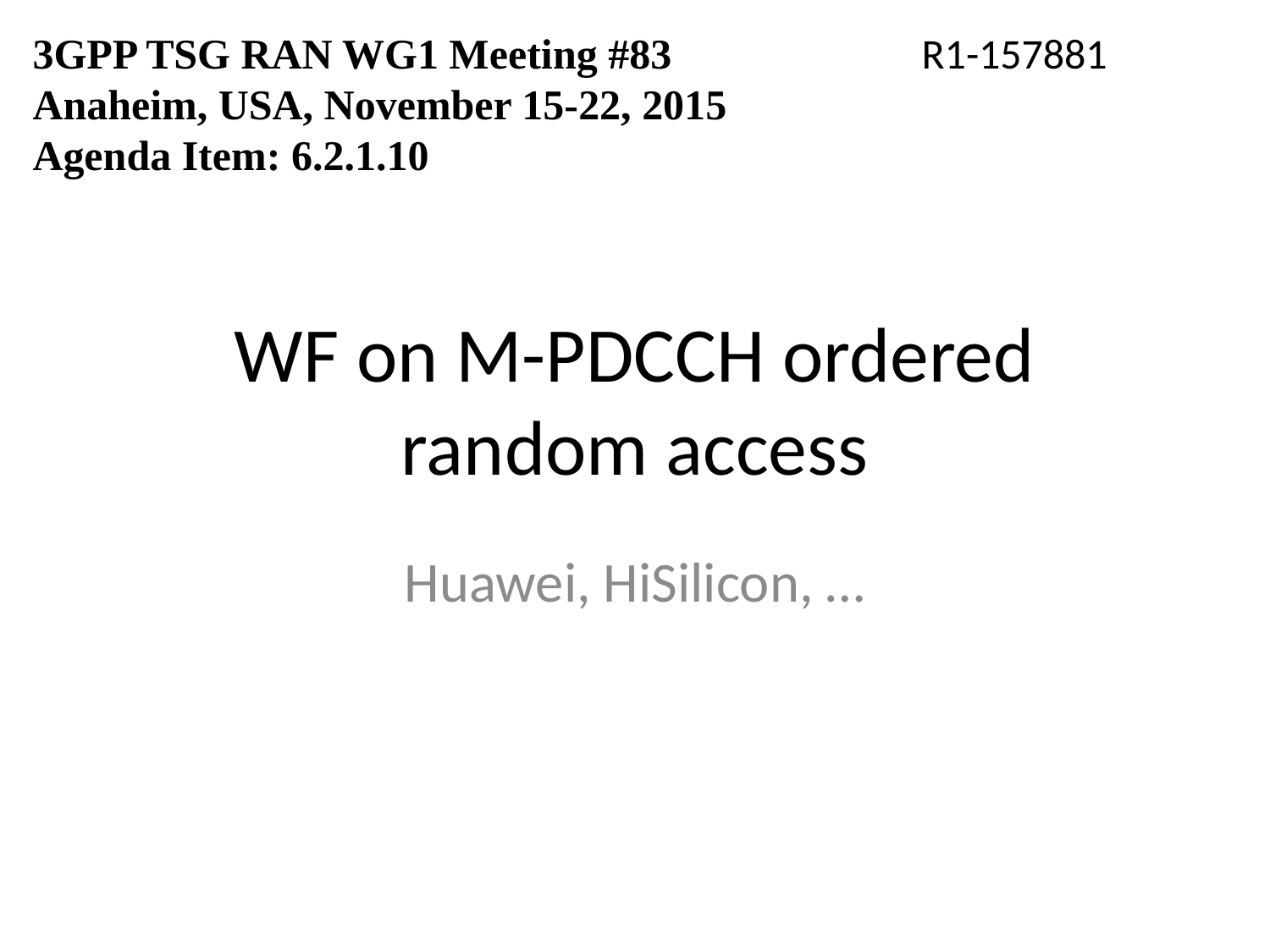

3GPP TSG RAN WG1 Meeting #83		R1-157881
Anaheim, USA, November 15-22, 2015
Agenda Item: 6.2.1.10

# WF on M-PDCCH ordered random access
Huawei, HiSilicon, …